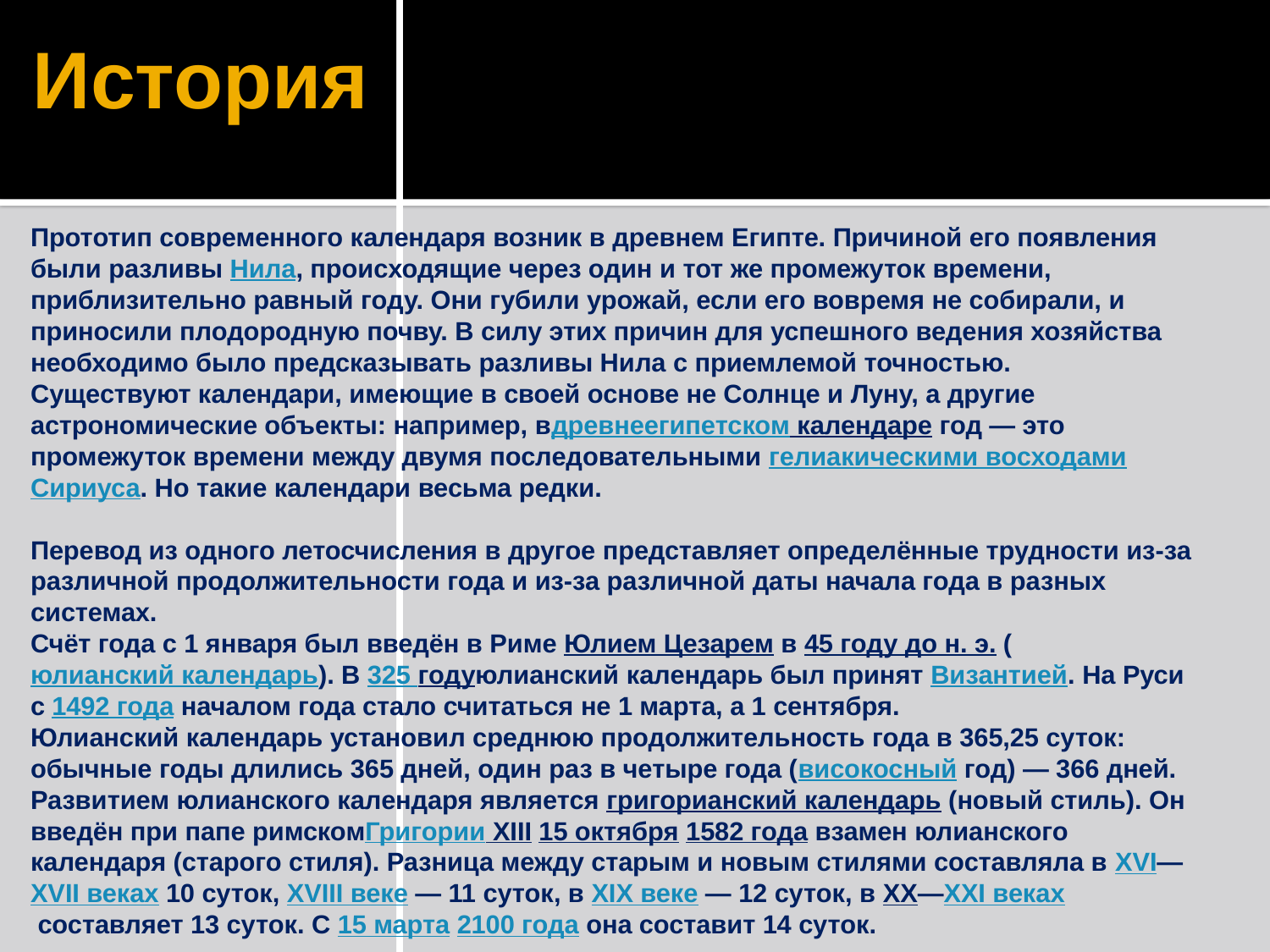

# История
Прототип современного календаря возник в древнем Египте. Причиной его появления были разливы Нила, происходящие через один и тот же промежуток времени, приблизительно равный году. Они губили урожай, если его вовремя не собирали, и приносили плодородную почву. В силу этих причин для успешного ведения хозяйства необходимо было предсказывать разливы Нила с приемлемой точностью.
Существуют календари, имеющие в своей основе не Солнце и Луну, а другие астрономические объекты: например, вдревнеегипетском календаре год — это промежуток времени между двумя последовательными гелиакическими восходами Сириуса. Но такие календари весьма редки.

Перевод из одного летосчисления в другое представляет определённые трудности из-за различной продолжительности года и из-за различной даты начала года в разных системах.
Счёт года с 1 января был введён в Риме Юлием Цезарем в 45 году до н. э. (юлианский календарь). В 325 годуюлианский календарь был принят Византией. На Руси с 1492 года началом года стало считаться не 1 марта, а 1 сентября.
Юлианский календарь установил среднюю продолжительность года в 365,25 суток: обычные годы длились 365 дней, один раз в четыре года (високосный год) — 366 дней.
Развитием юлианского календаря является григорианский календарь (новый стиль). Он введён при папе римскомГригории XIII 15 октября 1582 года взамен юлианского календаря (старого стиля). Разница между старым и новым стилями составляла в XVI—XVII веках 10 суток, XVIII веке — 11 суток, в XIX веке — 12 суток, в XX—XXI веках составляет 13 суток. С 15 марта 2100 года она составит 14 суток.